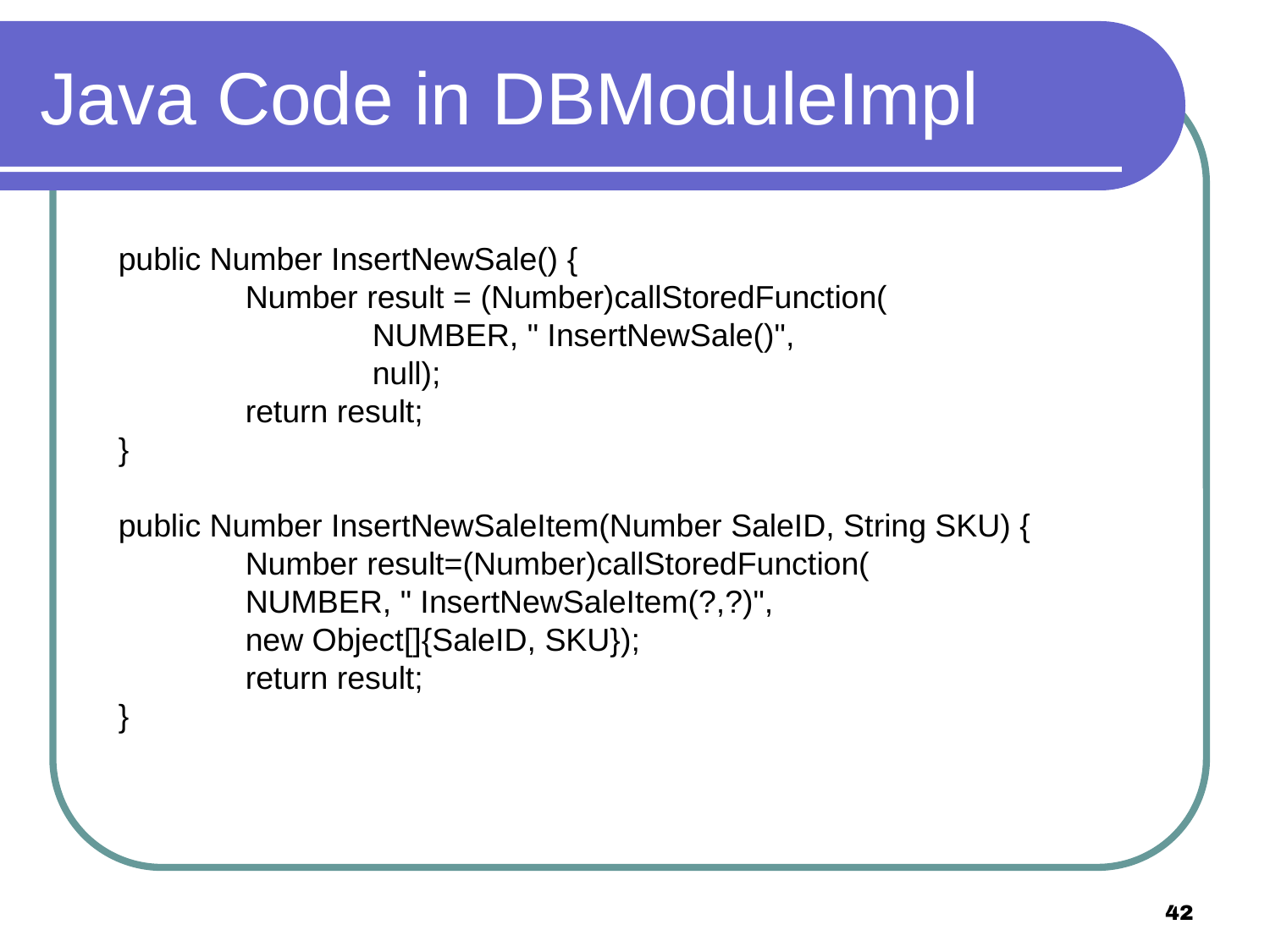

# Java Code in DBModuleImpl
public Number InsertNewSale() {
	Number result = (Number)callStoredFunction(
		NUMBER, " InsertNewSale()",
		null);
	return result;
}

public Number InsertNewSaleItem(Number SaleID, String SKU) {
	Number result=(Number)callStoredFunction(
	NUMBER, " InsertNewSaleItem(?,?)",
	new Object[]{SaleID, SKU});
	return result;
}
42